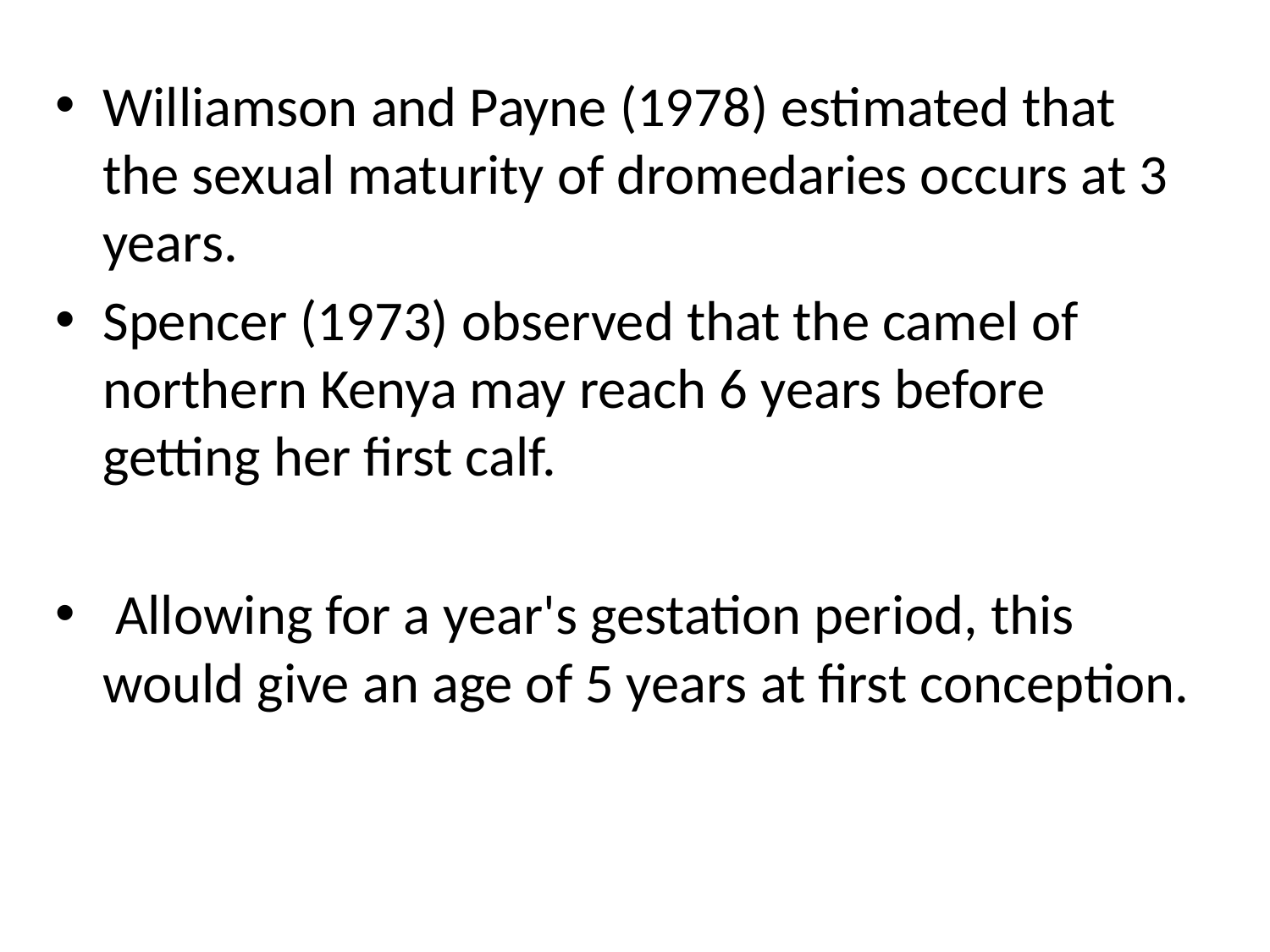

Williamson and Payne (1978) estimated that the sexual maturity of dromedaries occurs at 3 years.
Spencer (1973) observed that the camel of northern Kenya may reach 6 years before getting her first calf.

 Allowing for a year's gestation period, this would give an age of 5 years at first conception.